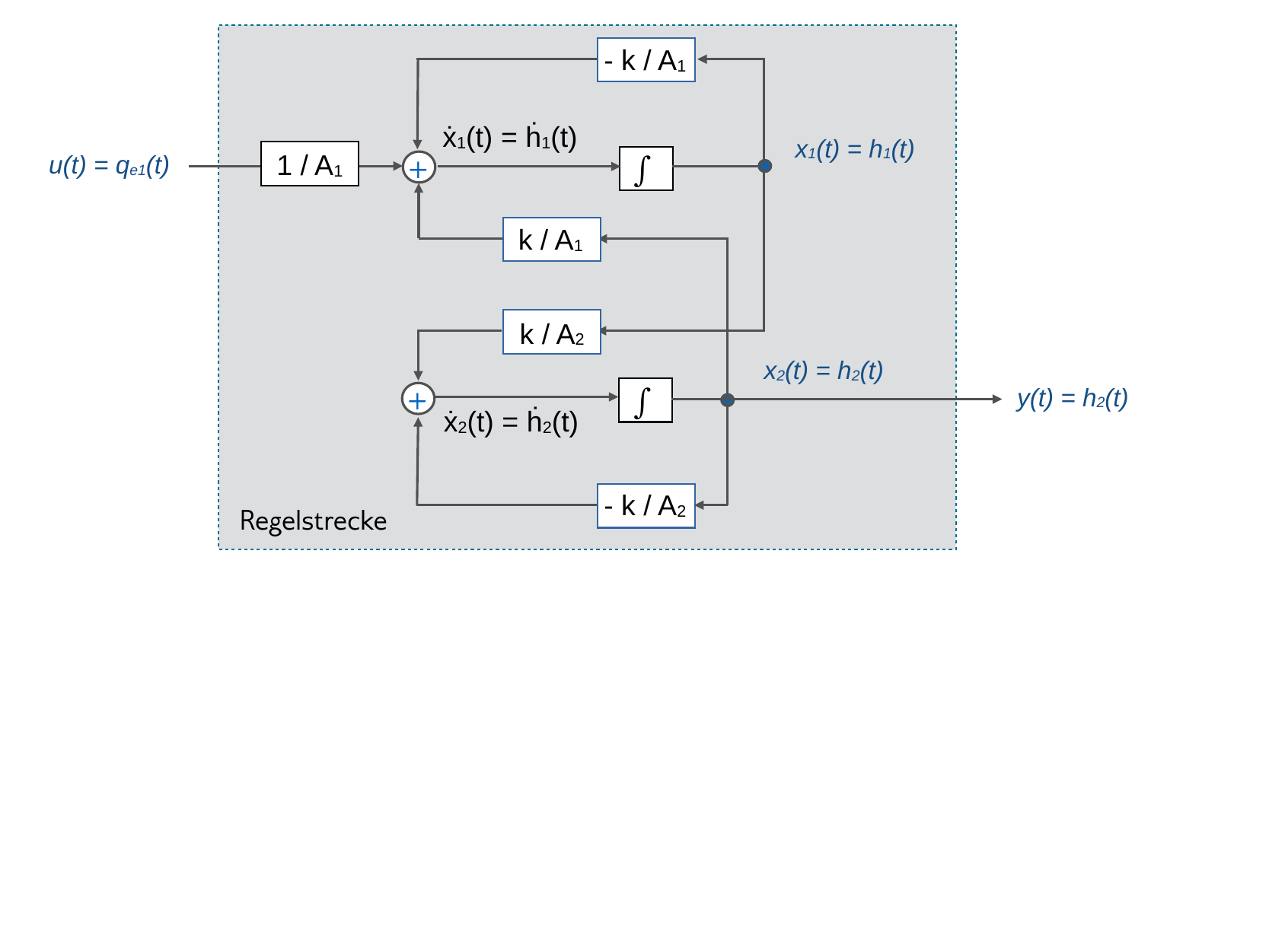

- k / A1

ẋ1(t) = ḣ1(t)
x1(t) = h1(t)
∫

1 / A1
+

u(t) = qe1(t)

k / A1

k / A2

x2(t) = h2(t)
∫

+

y(t) = h2(t)

ẋ2(t) = ḣ2(t)

- k / A2

Regelstrecke